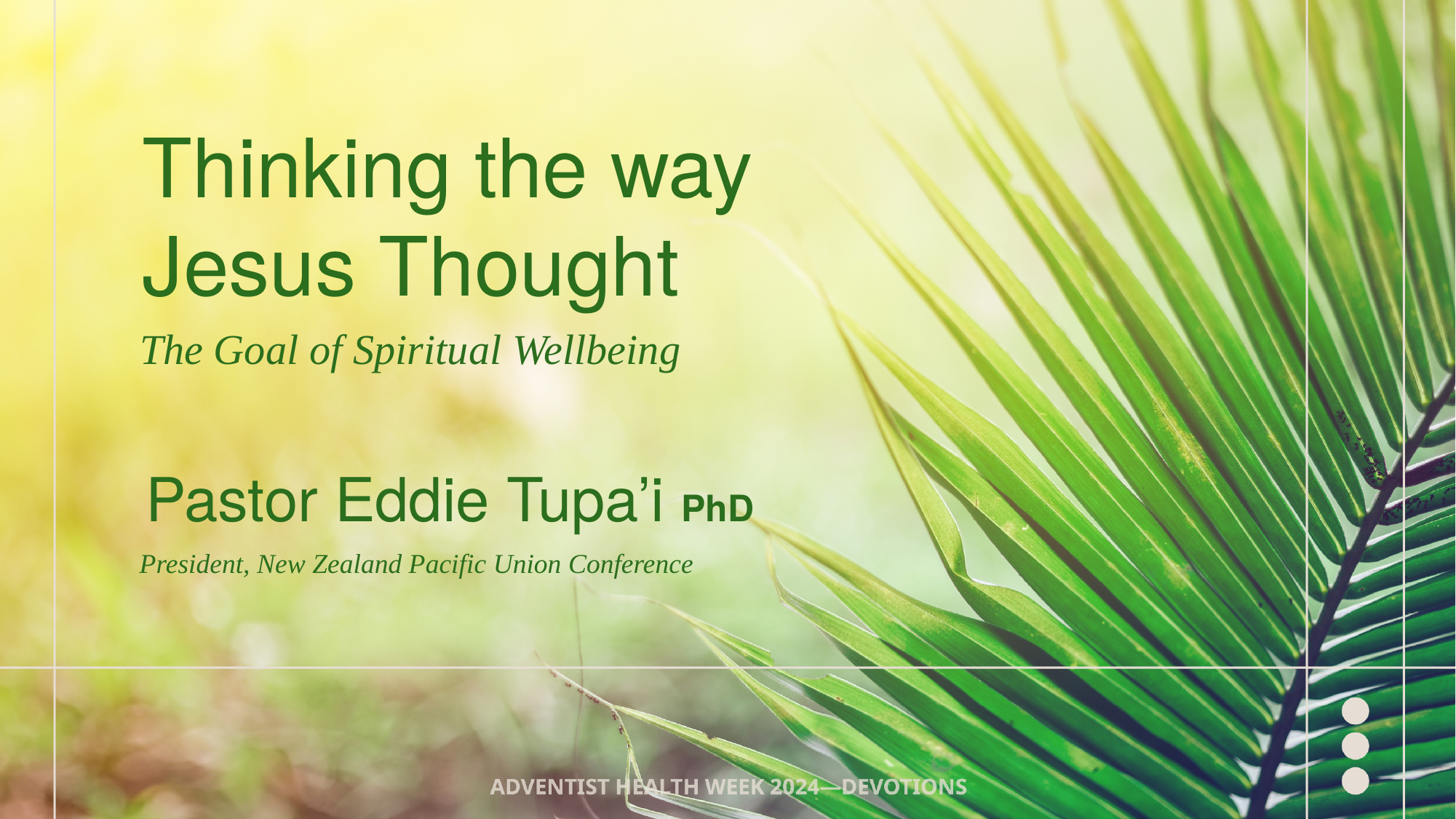

Thinking the way
Jesus Thought
The Goal of Spiritual Wellbeing
Pastor Eddie Tupa’i PhD
President, New Zealand Pacific Union Conference